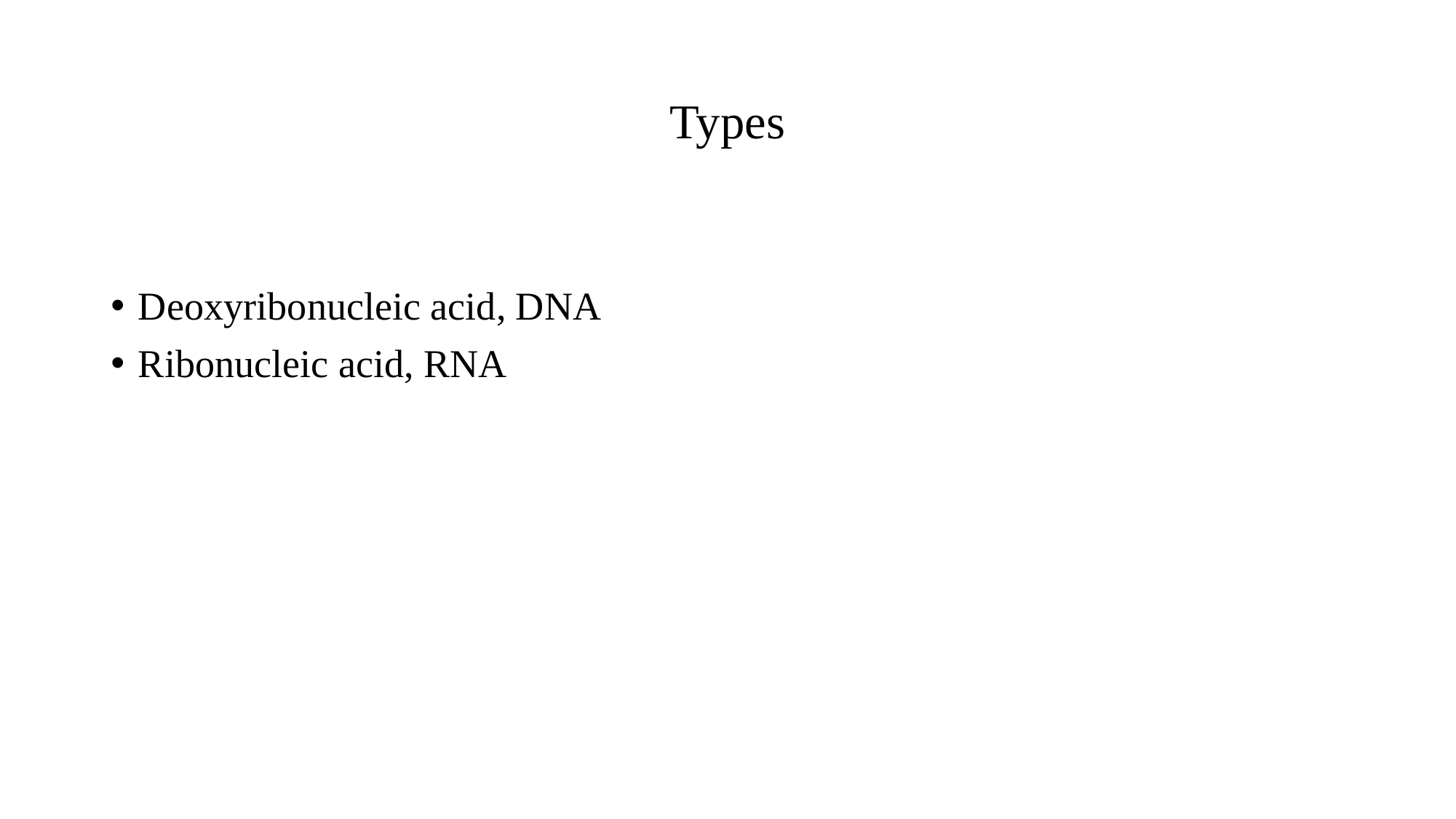

# Types

Deoxyribonucleic acid, DNA
Ribonucleic acid, RNA